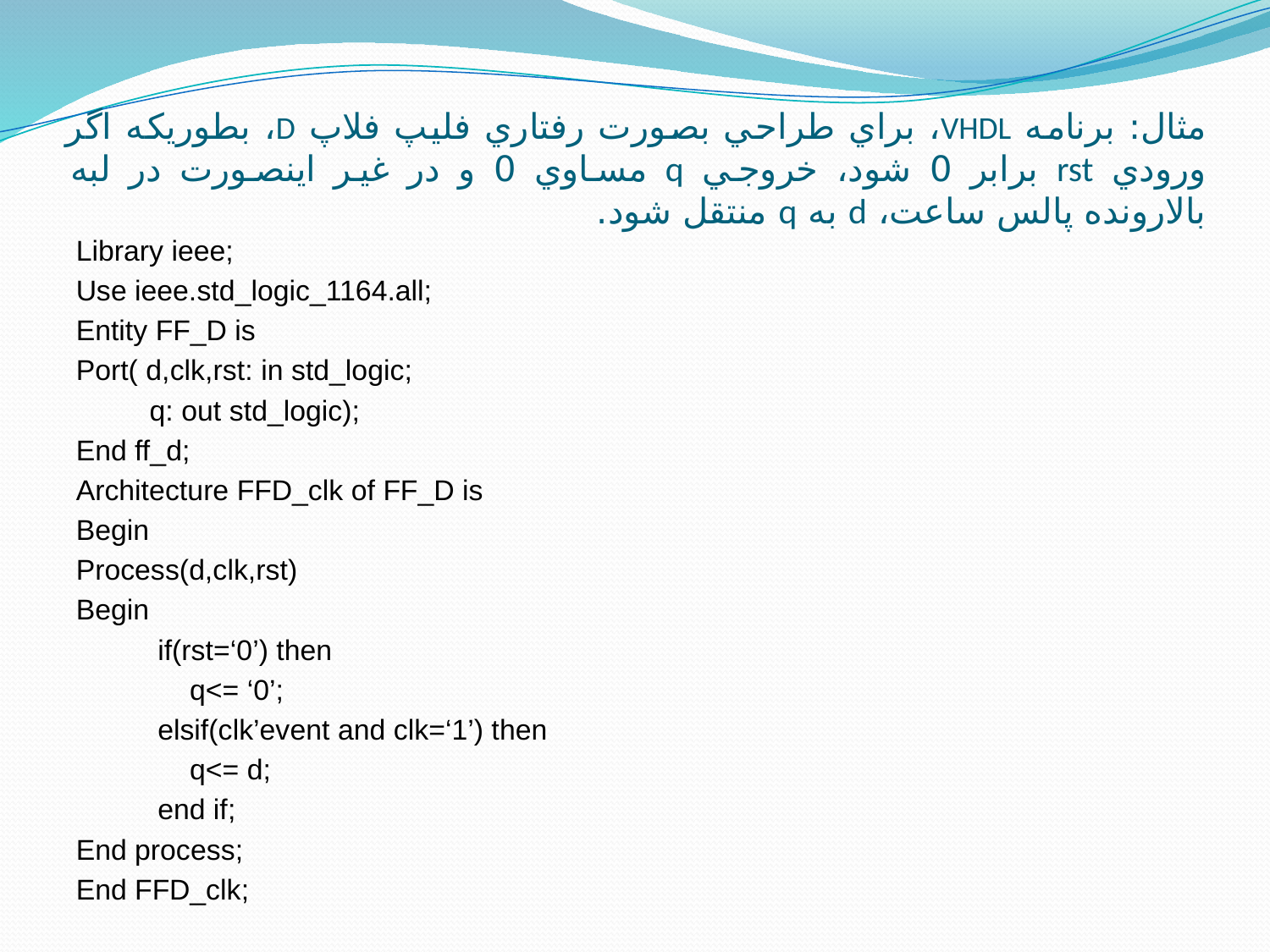

# مثال: برنامه VHDL، براي طراحي بصورت رفتاري فليپ فلاپ D، بطوريکه اگر ورودي rst برابر 0 شود، خروجي q مساوي 0 و در غير اينصورت در لبه بالارونده پالس ساعت، d به q منتقل شود.
Library ieee;
Use ieee.std_logic_1164.all;
Entity FF_D is
Port( d,clk,rst: in std_logic;
	q: out std_logic);
End ff_d;
Architecture FFD_clk of FF_D is
Begin
Process(d,clk,rst)
Begin
	 if(rst=‘0’) then
	     q<= ‘0’;
	 elsif(clk’event and clk=‘1’) then
	     q<= d;
	 end if;
End process;
End FFD_clk;